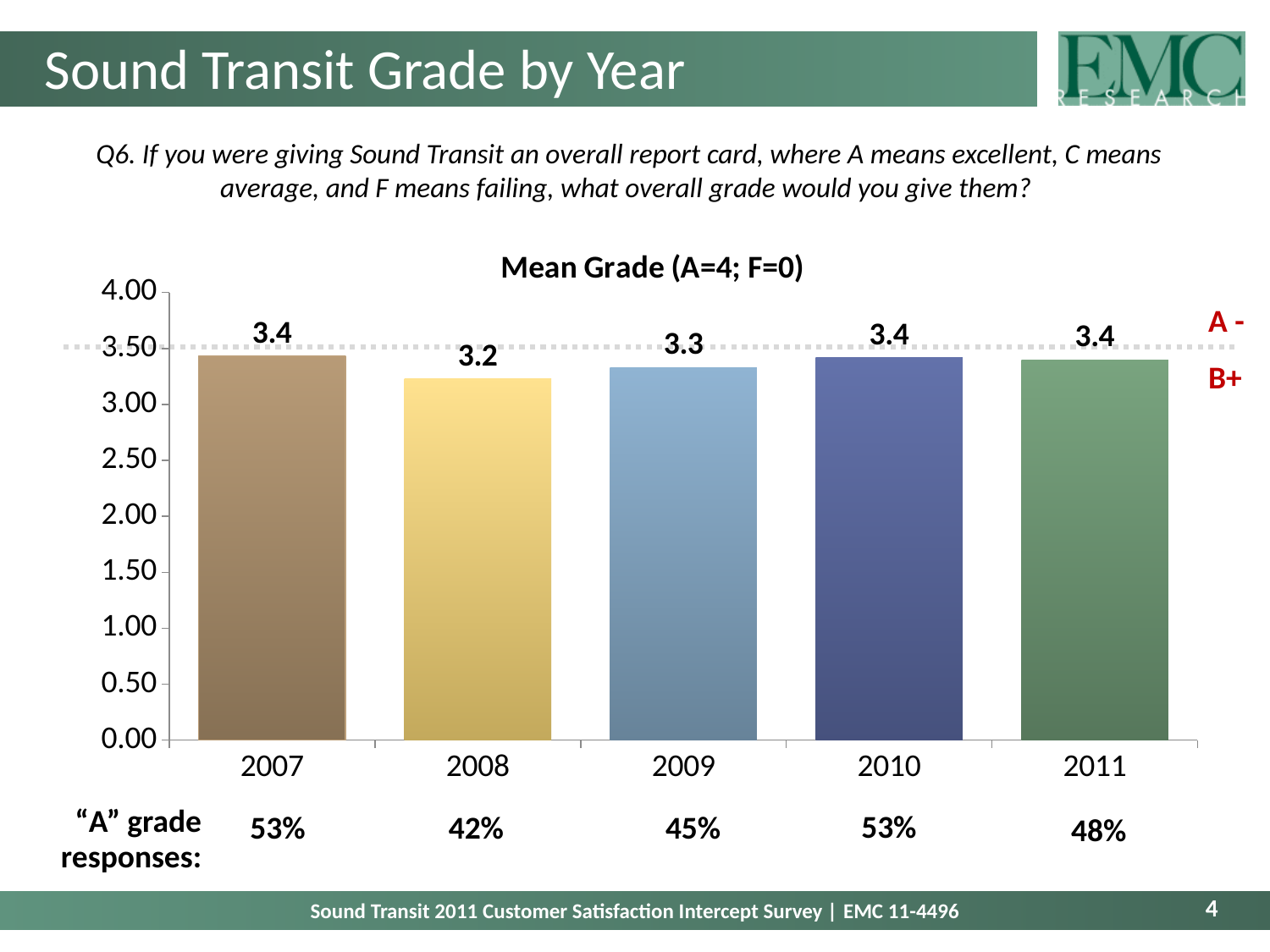

# Sound Transit Grade by Year
Q6. If you were giving Sound Transit an overall report card, where A means excellent, C means average, and F means failing, what overall grade would you give them?

### Chart: Mean Grade (A=4; F=0)

| Category | Overall |
|---|---|
| 2007 | 3.43 |
| 2008 | 3.23 |
| 2009 | 3.33 |
| 2010 | 3.42 |
| 2011 | 3.4 |
A -
B+
“A” grade responses:
53%
53%
42%
45%
48%